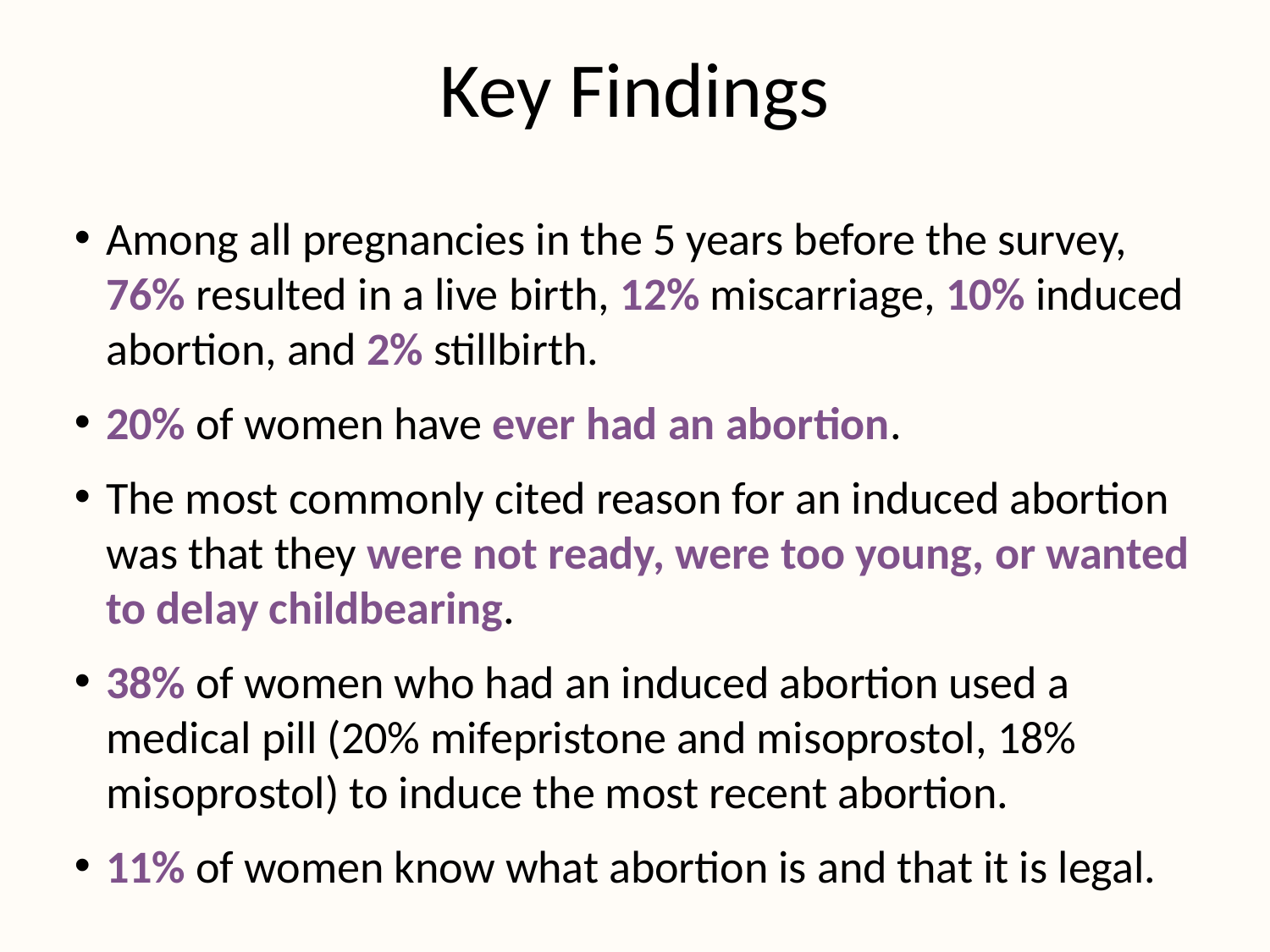

# Key Findings
Among all pregnancies in the 5 years before the survey, 76% resulted in a live birth, 12% miscarriage, 10% induced abortion, and 2% stillbirth.
20% of women have ever had an abortion.
The most commonly cited reason for an induced abortion was that they were not ready, were too young, or wanted to delay childbearing.
38% of women who had an induced abortion used a medical pill (20% mifepristone and misoprostol, 18% misoprostol) to induce the most recent abortion.
11% of women know what abortion is and that it is legal.